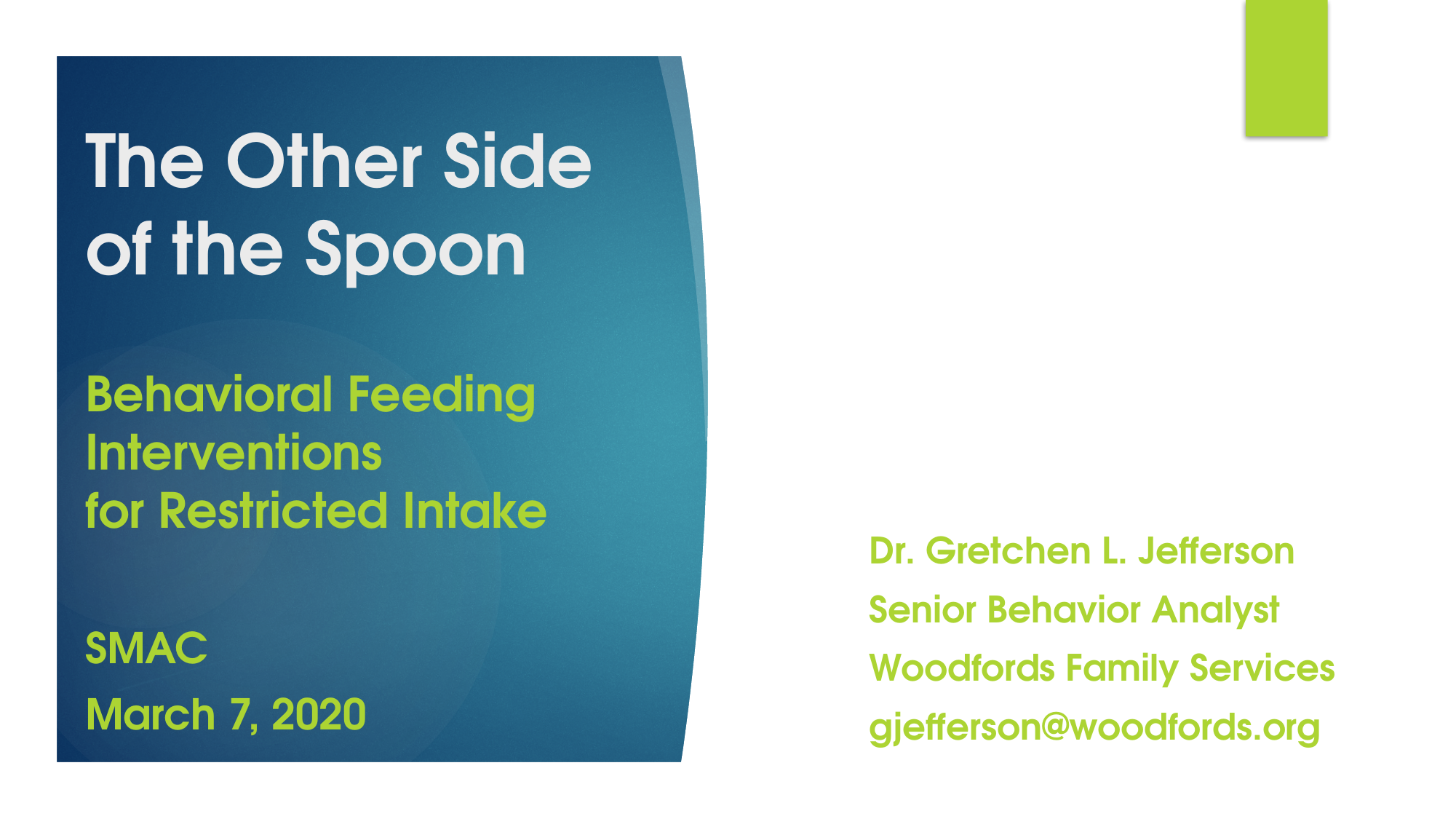

# The Other Side of the Spoon
Behavioral Feeding Interventions
for Restricted Intake
Dr. Gretchen L. Jefferson
Senior Behavior Analyst
Woodfords Family Services
gjefferson@woodfords.org

SMAC
March 7, 2020